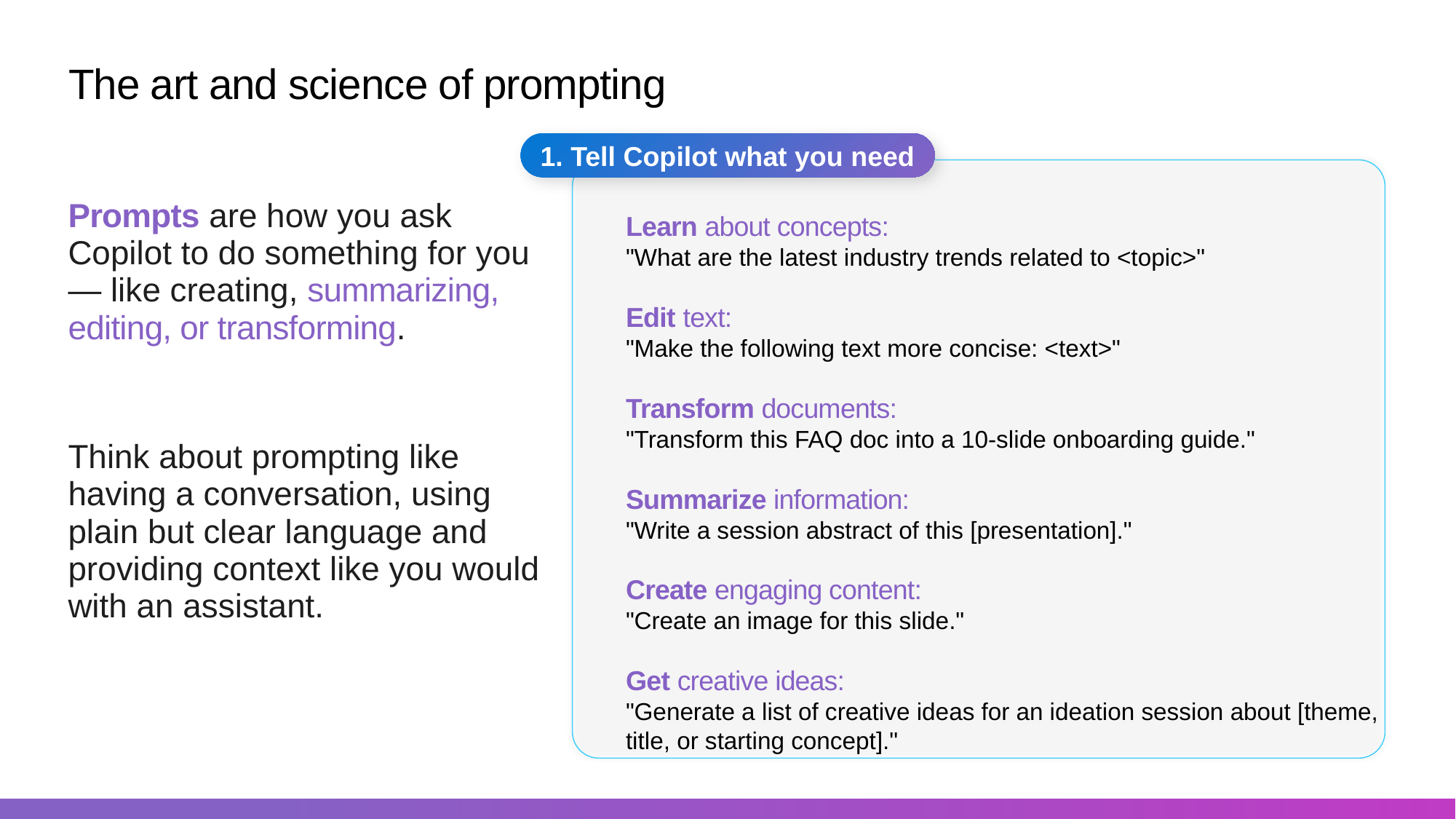

# The art and science of prompting
1. Tell Copilot what you need

Prompts are how you ask Copilot to do something for you — like creating, summarizing, editing, or transforming.

Think about prompting like having a conversation, using plain but clear language and providing context like you would with an assistant.
Learn about concepts:
"What are the latest industry trends related to <topic>"

Edit text:
"Make the following text more concise: <text>"

Transform documents:
"Transform this FAQ doc into a 10-slide onboarding guide."

Summarize information:
"Write a session abstract of this [presentation]."

Create engaging content:
"Create an image for this slide."

Get creative ideas:
"Generate a list of creative ideas for an ideation session about [theme, title, or starting concept]."